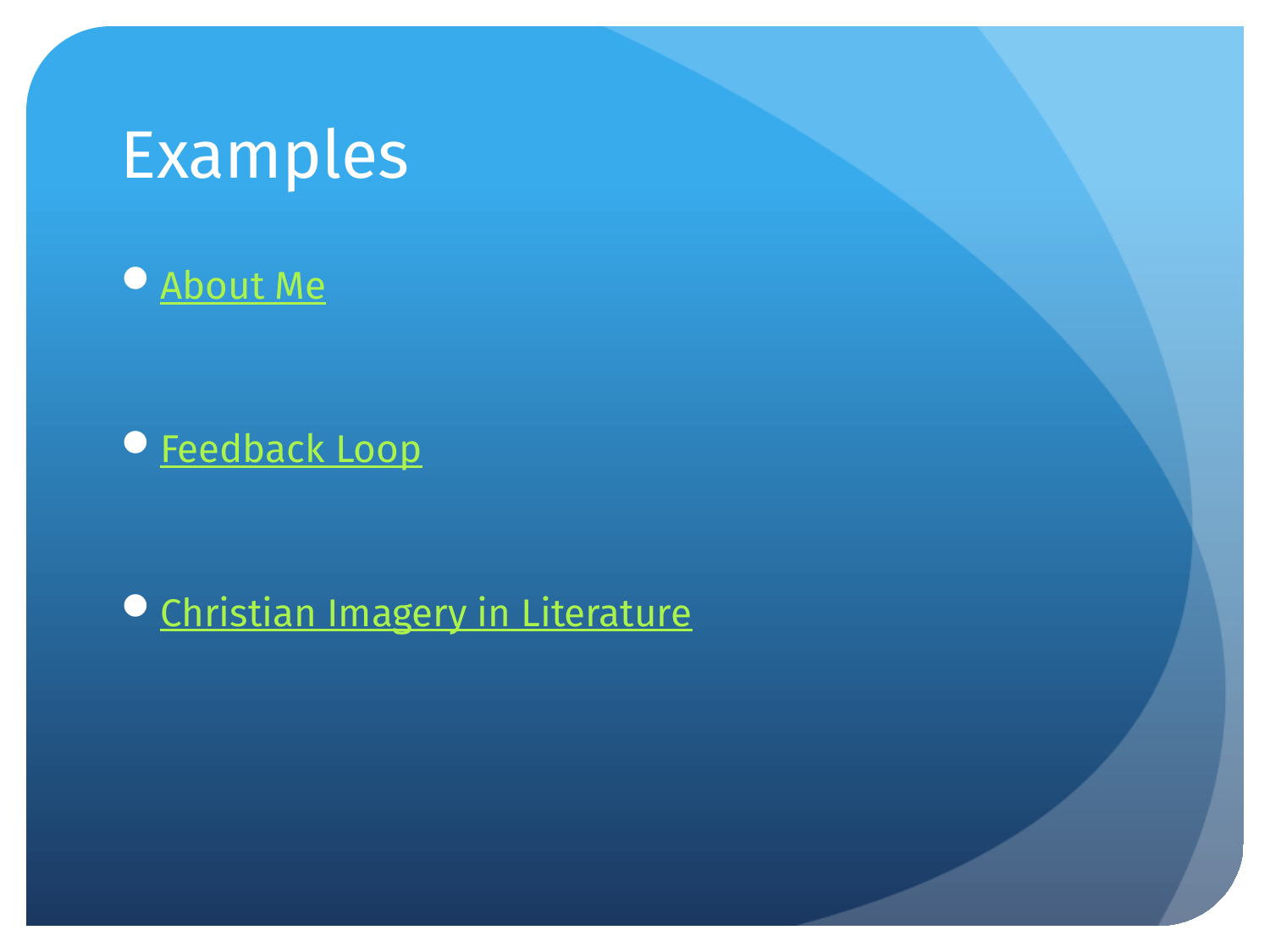

# Examples
About Me

Feedback Loop

Christian Imagery in Literature